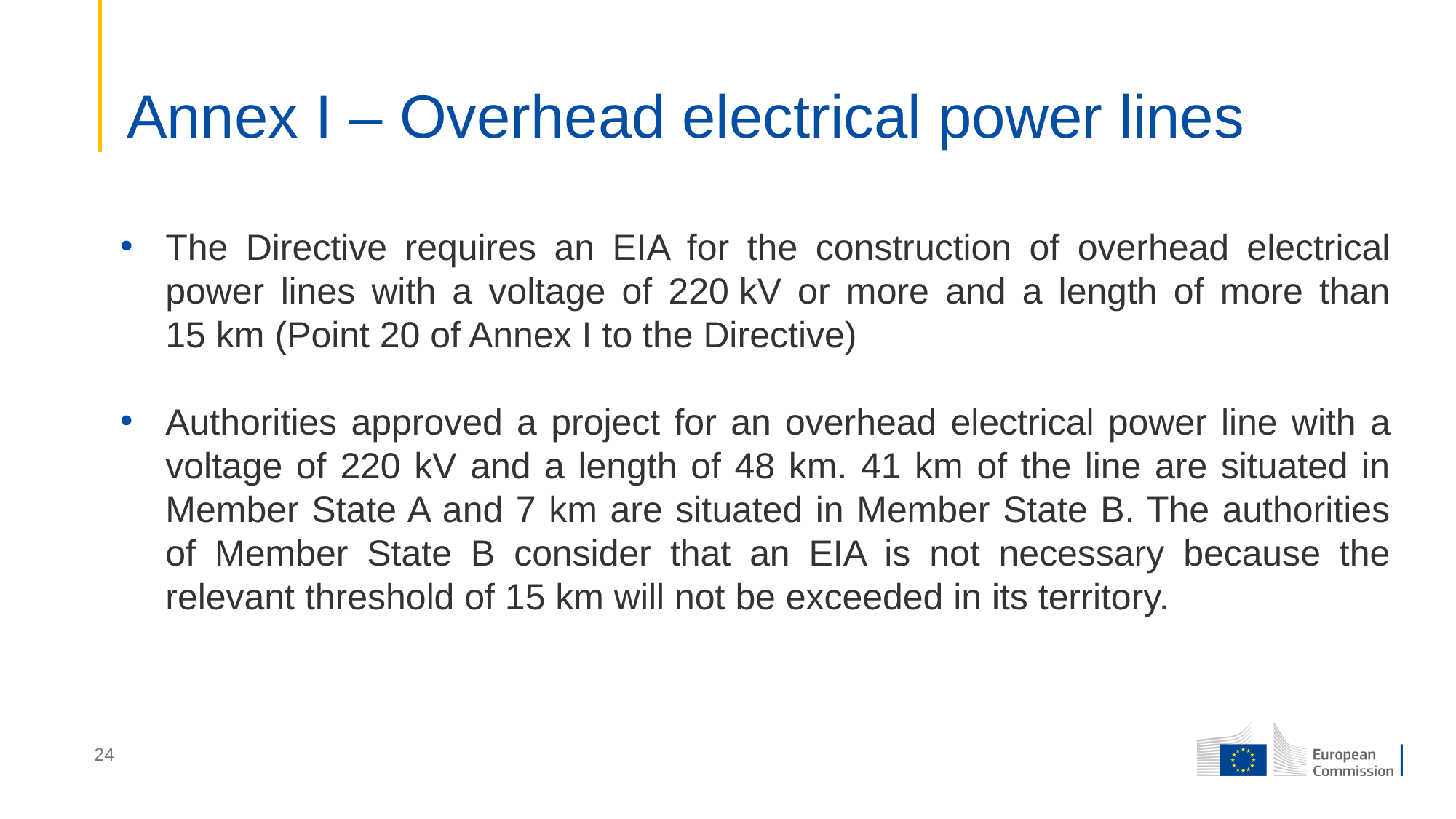

# Annex I – Overhead electrical power lines
The Directive requires an EIA for the construction of overhead electrical power lines with a voltage of 220 kV or more and a length of more than 15 km (Point 20 of Annex I to the Directive)

Authorities approved a project for an overhead electrical power line with a voltage of 220 kV and a length of 48 km. 41 km of the line are situated in Member State A and 7 km are situated in Member State B. The authorities of Member State B consider that an EIA is not necessary because the relevant threshold of 15 km will not be exceeded in its territory.
24